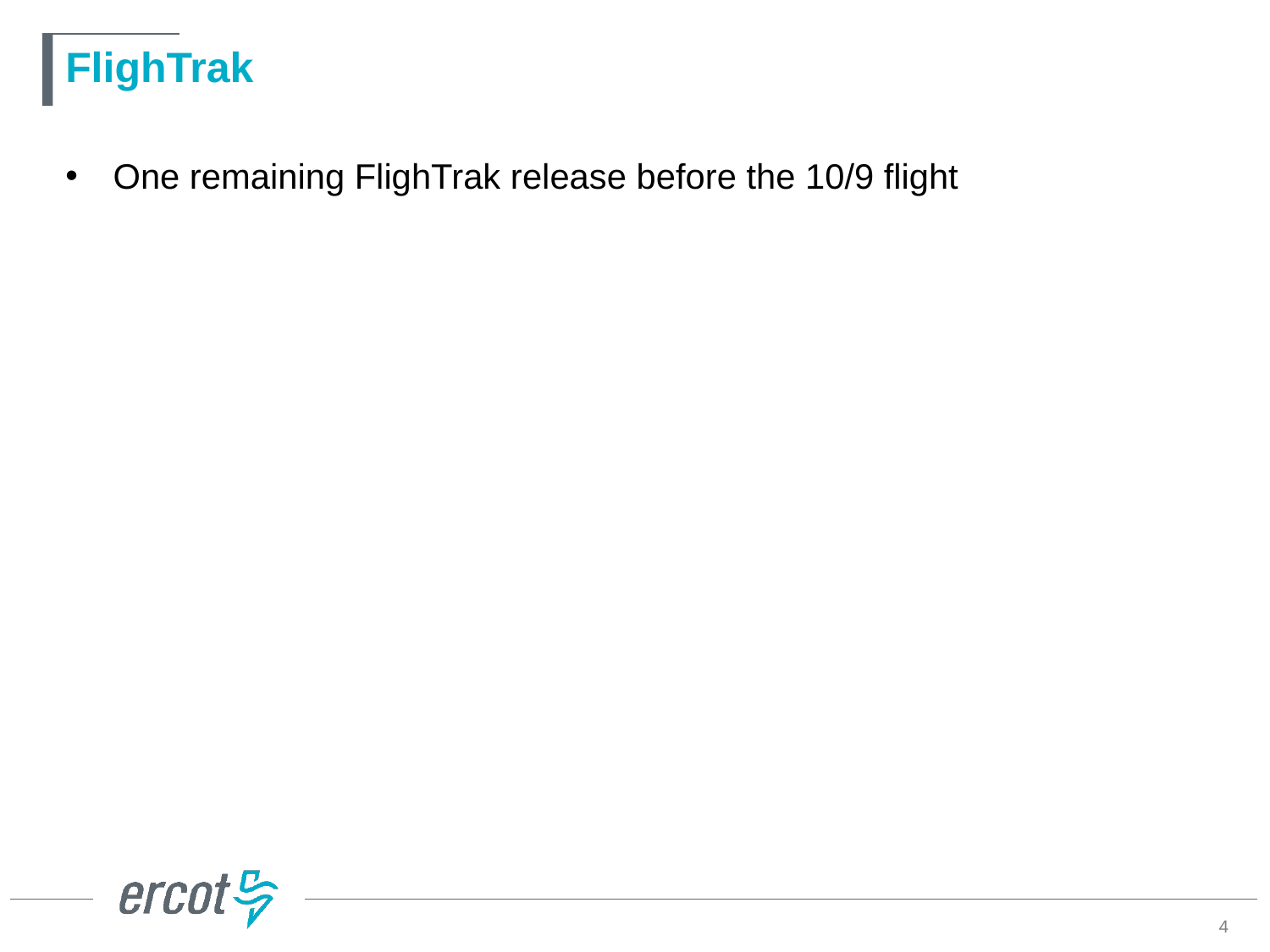

# FlighTrak
One remaining FlighTrak release before the 10/9 flight